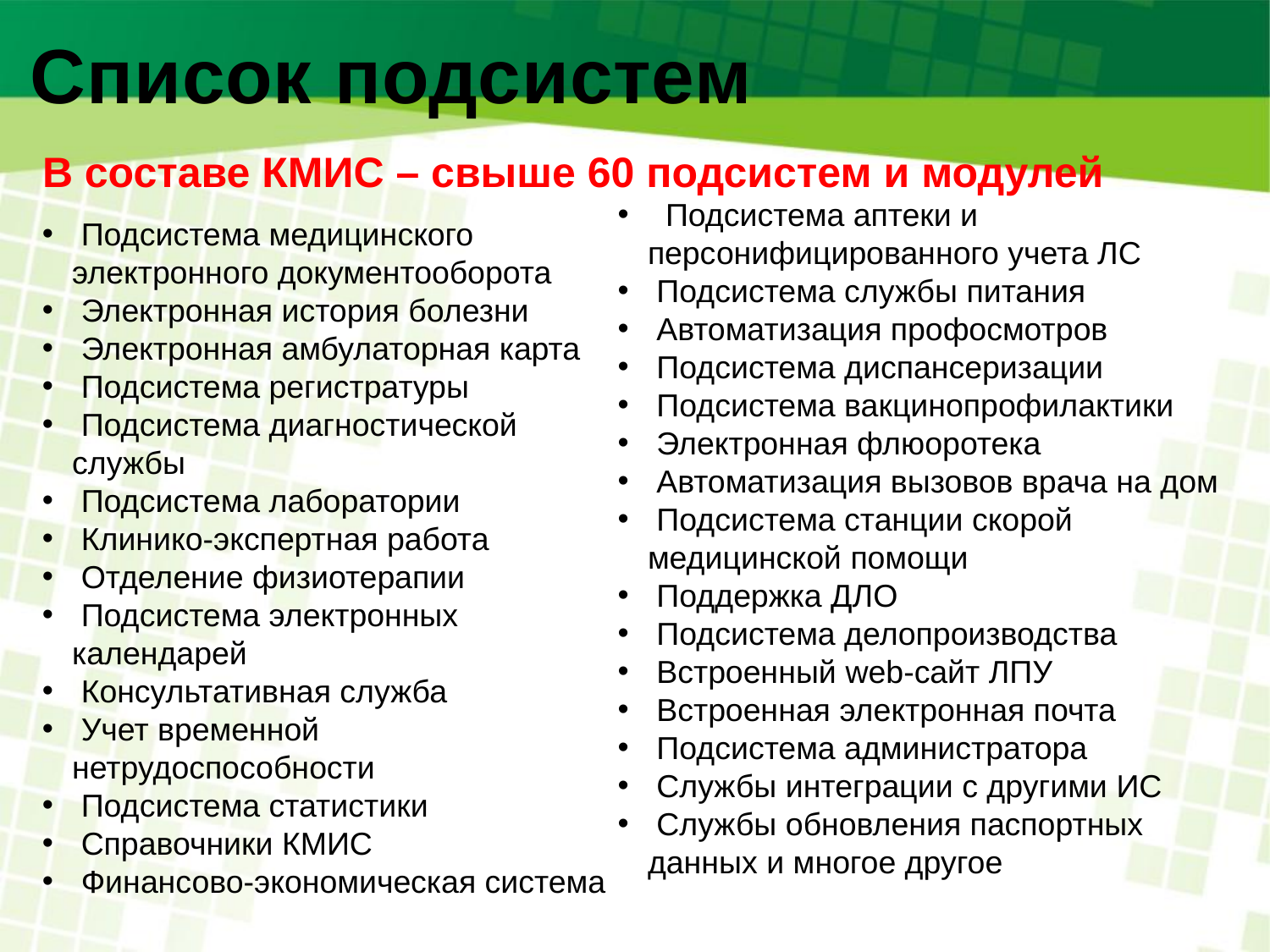

# Список подсистем
В составе КМИС – свыше 60 подсистем и модулей
  Подсистема аптеки и персонифицированного учета ЛС
 Подсистема службы питания
 Автоматизация профосмотров
 Подсистема диспансеризации
 Подсистема вакцинопрофилактики
 Электронная флюоротека
 Автоматизация вызовов врача на дом
 Подсистема станции скорой медицинской помощи
 Поддержка ДЛО
 Подсистема делопроизводства
 Встроенный web-сайт ЛПУ
 Встроенная электронная почта
 Подсистема администратора
 Службы интеграции с другими ИС
 Службы обновления паспортных данных и многое другое
 Подсистема медицинского электронного документооборота
 Электронная история болезни
 Электронная амбулаторная карта
 Подсистема регистратуры
 Подсистема диагностической службы
 Подсистема лаборатории
 Клинико-экспертная работа
 Отделение физиотерапии
 Подсистема электронных календарей
 Консультативная служба
 Учет временной нетрудоспособности
 Подсистема статистики
 Справочники КМИС
 Финансово-экономическая система